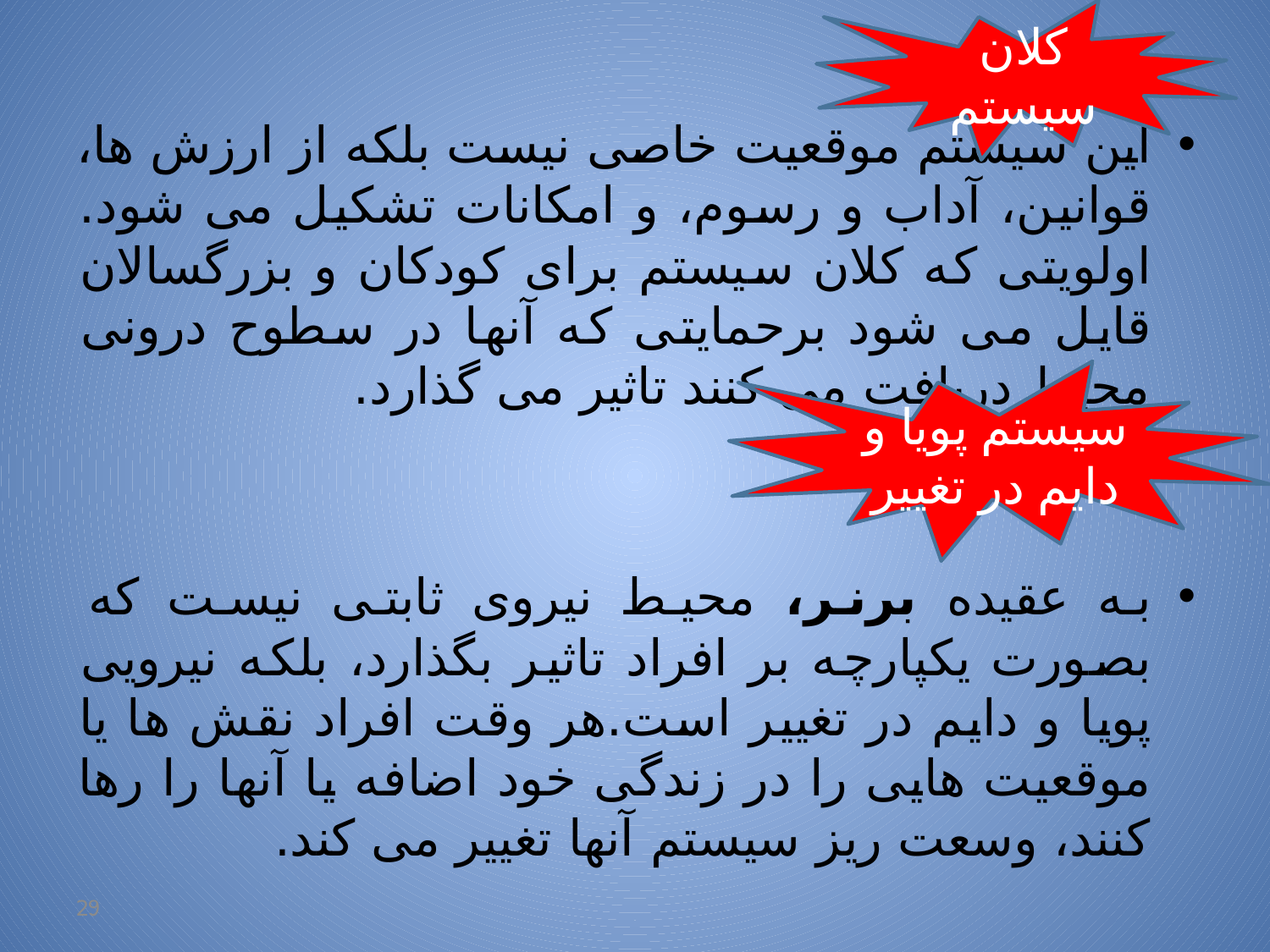

کلان سیستم

این سیستم موقعیت خاصی نیست بلکه از ارزش ها، قوانین، آداب و رسوم، و امکانات تشکیل می شود. اولویتی که کلان سیستم برای کودکان و بزرگسالان قایل می شود برحمایتی که آنها در سطوح درونی محیط دریافت می کنند تاثیر می گذارد.

به عقیده برنر، محیط نیروی ثابتی نیست که بصورت یکپارچه بر افراد تاثیر بگذارد، بلکه نیرویی پویا و دایم در تغییر است.هر وقت افراد نقش ها یا موقعیت هایی را در زندگی خود اضافه یا آنها را رها کنند، وسعت ریز سیستم آنها تغییر می کند.

سیستم پویا و دایم در تغییر
29